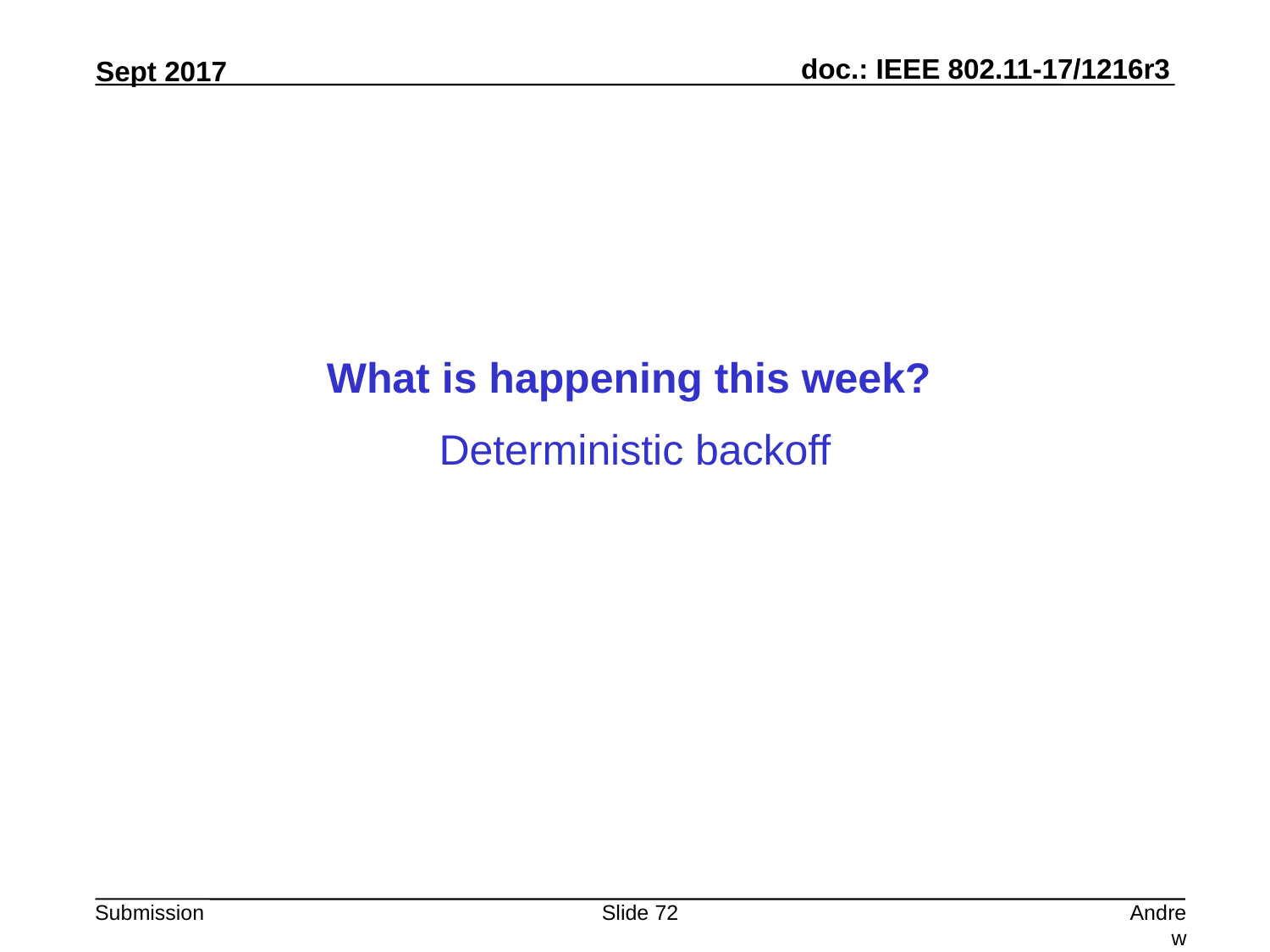

What is happening this week?
Deterministic backoff
Slide 72
Andrew Myles, Cisco